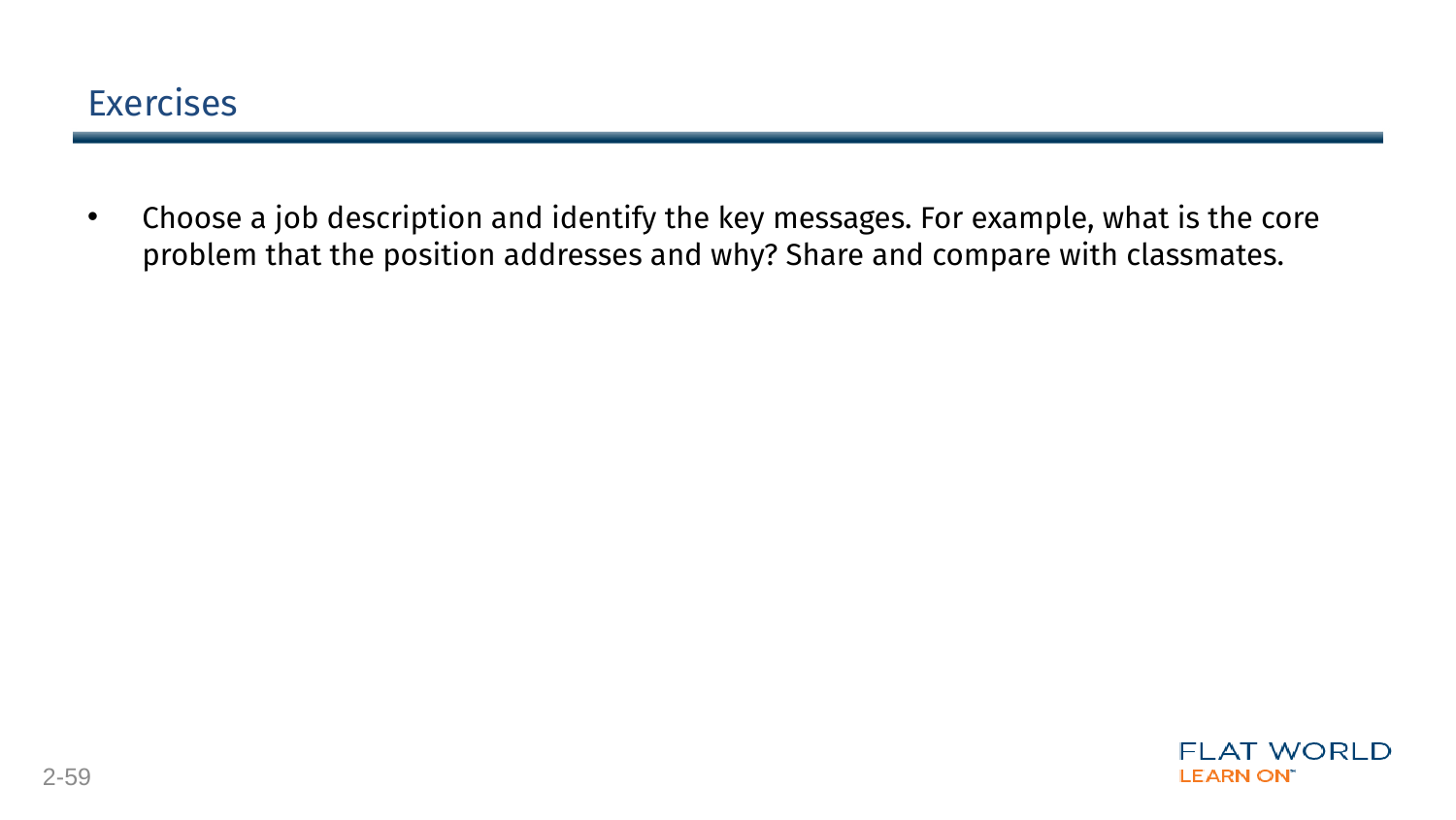

# Exercises
Choose a job description and identify the key messages. For example, what is the core problem that the position addresses and why? Share and compare with classmates.
2-59